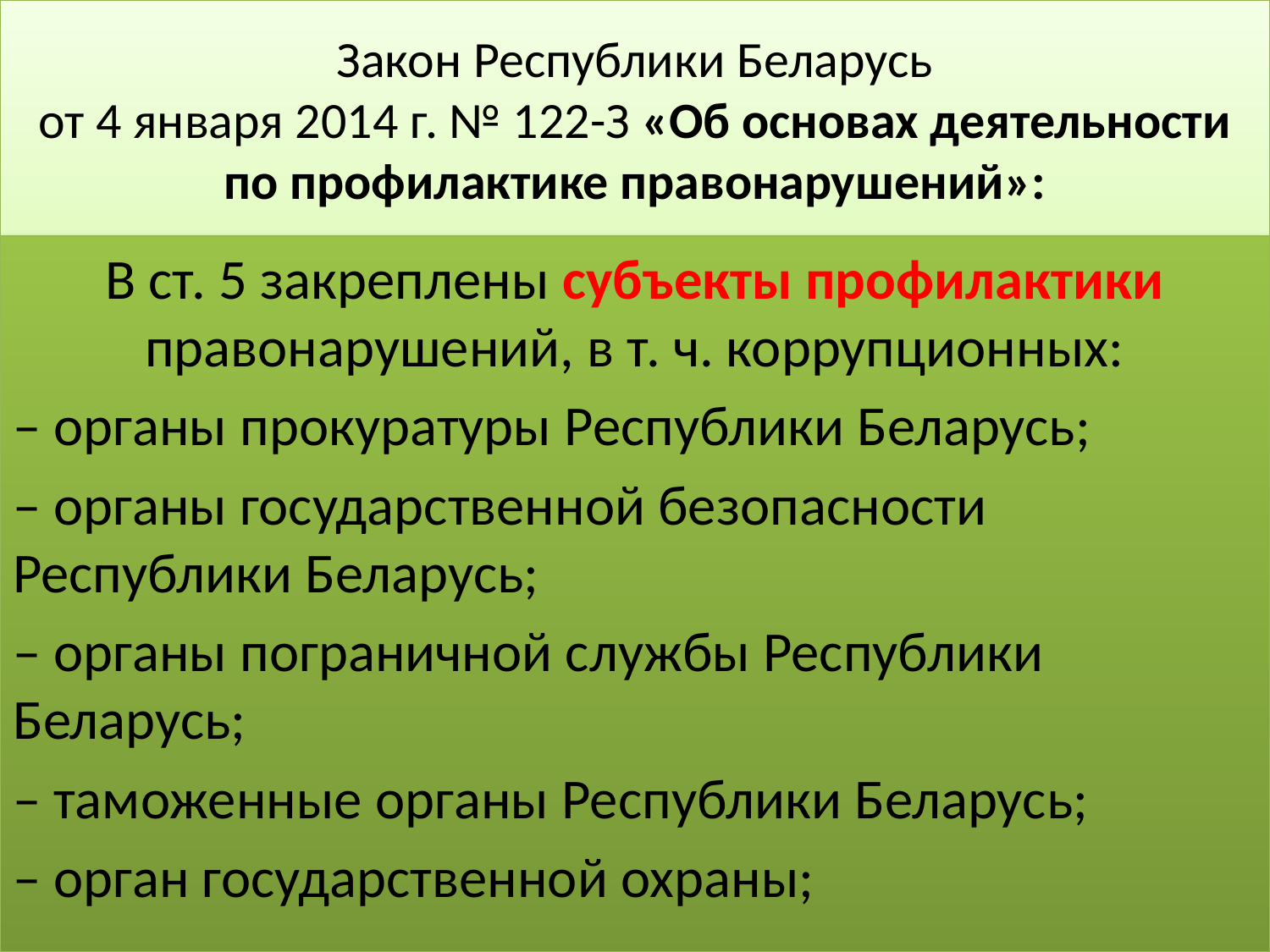

# Закон Республики Беларусь от 4 января 2014 г. № 122-З «Об основах деятельности по профилактике правонарушений»:
В ст. 5 закреплены субъекты профилактики правонарушений, в т. ч. коррупционных:
– органы прокуратуры Республики Беларусь;
– органы государственной безопасности Республики Беларусь;
– органы пограничной службы Республики Беларусь;
– таможенные органы Республики Беларусь;
– орган государственной охраны;
4